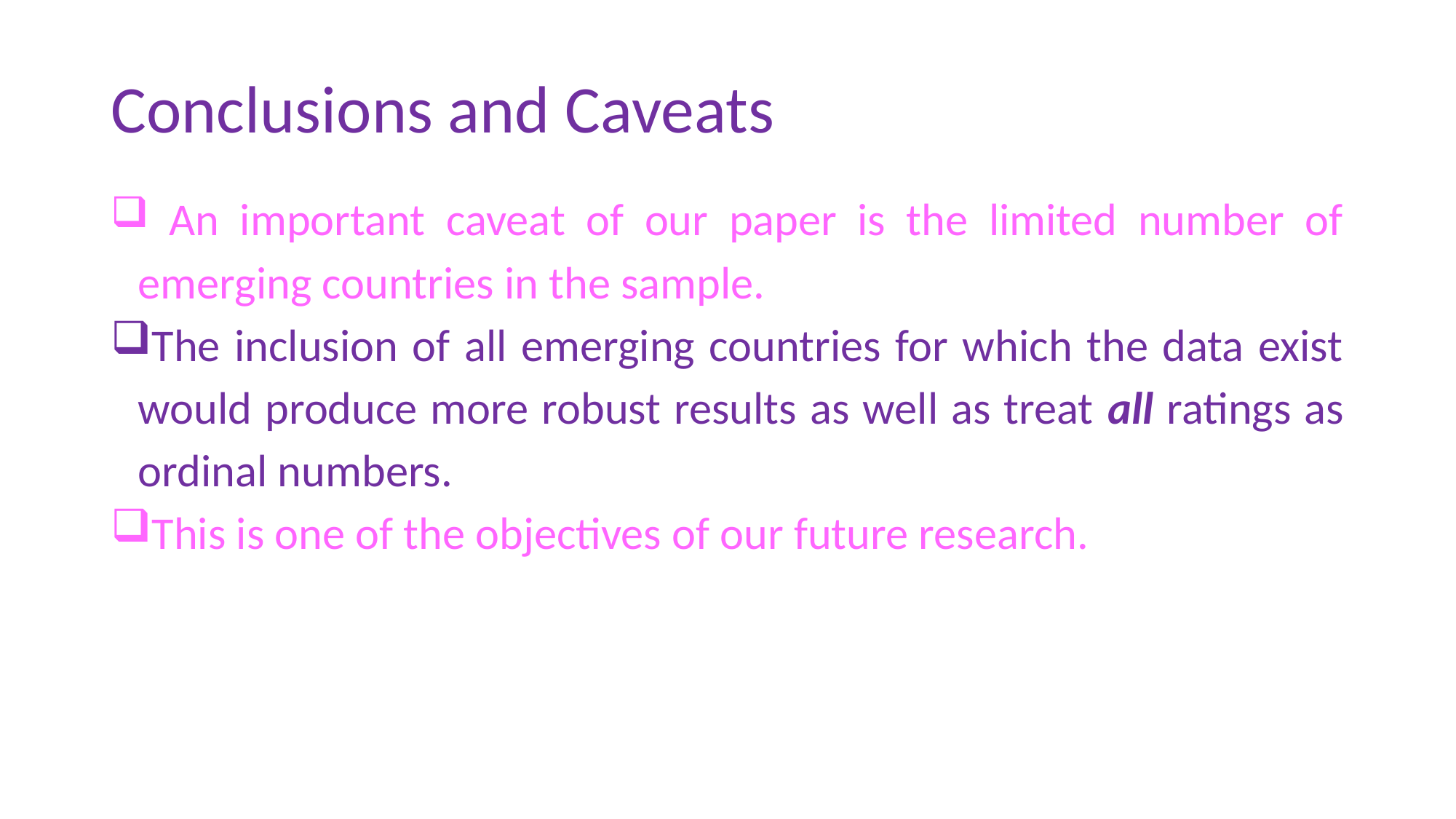

# Conclusions and Caveats
 An important caveat of our paper is the limited number of emerging countries in the sample.
The inclusion of all emerging countries for which the data exist would produce more robust results as well as treat all ratings as ordinal numbers.
This is one of the objectives of our future research.